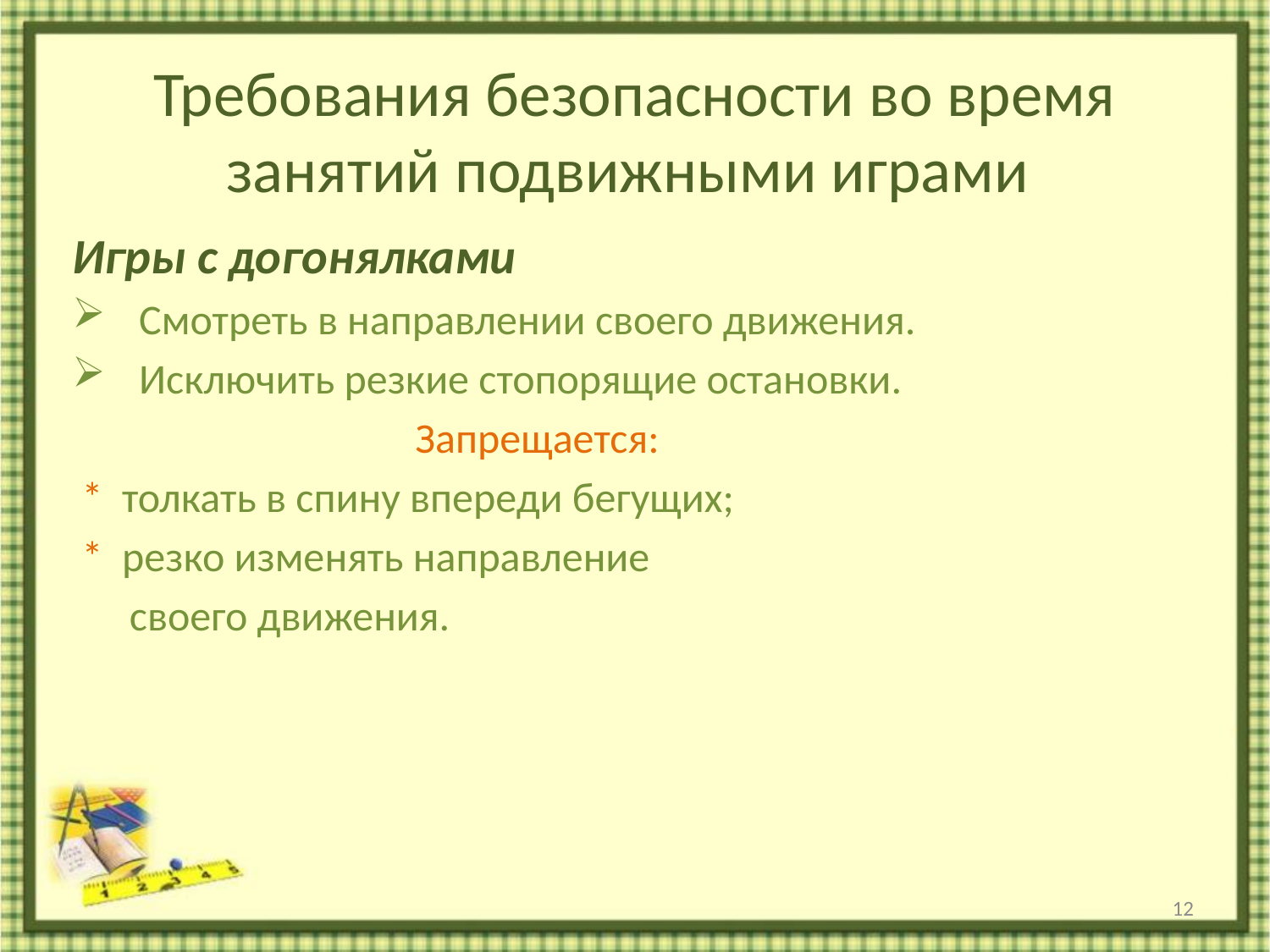

# Требования безопасности во время занятий подвижными играми
Игры с догонялками
  Смотреть в направлении своего движения.
  Исключить резкие стопорящие остановки.
                                    Запрещается:
 *  толкать в спину впереди бегущих;
 *  резко изменять направление
      своего движения.

12